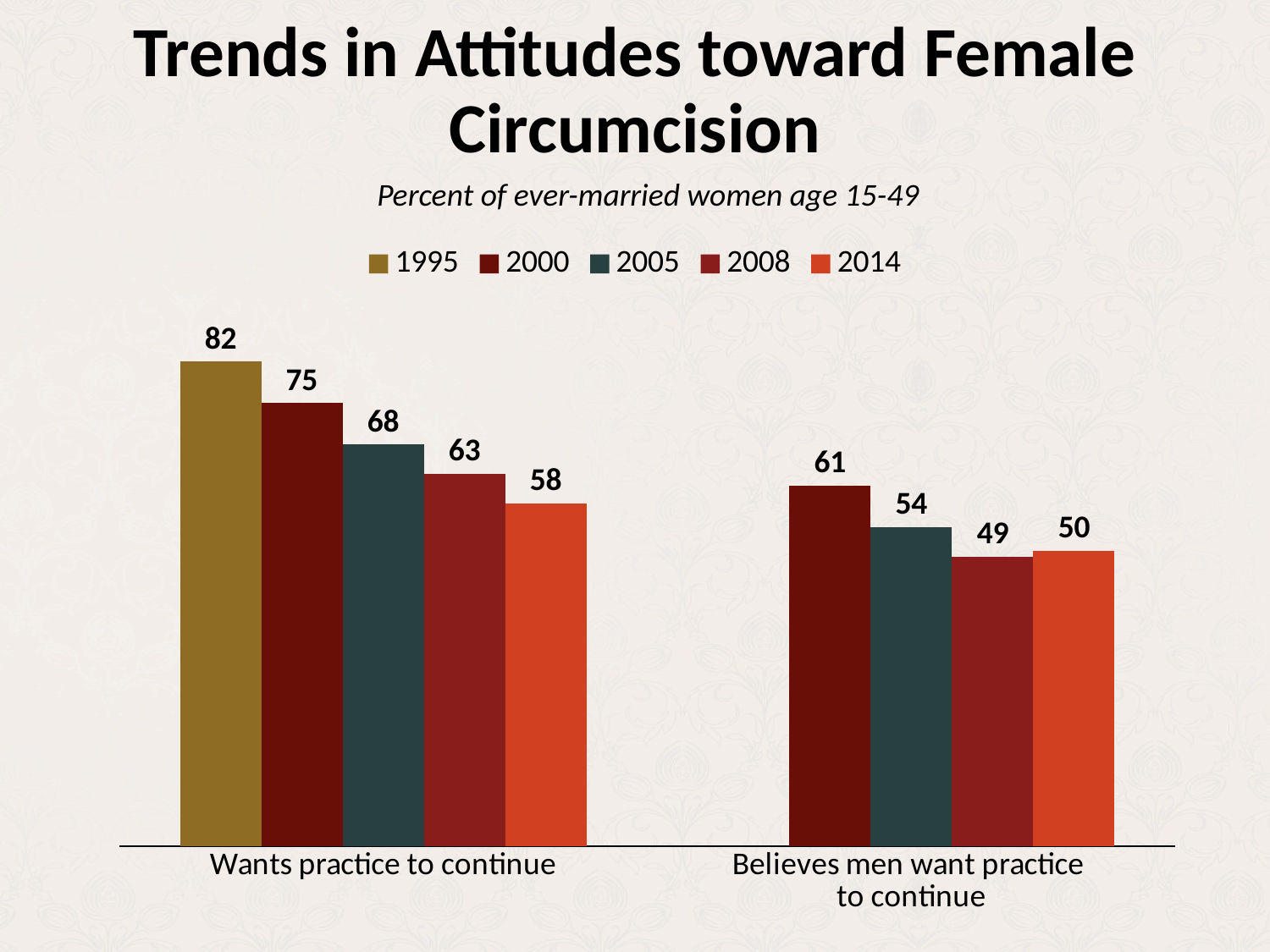

# Trends in Attitudes toward Female Circumcision
Percent of ever-married women age 15-49

### Chart

| Category | 1995 | 2000 | 2005 | 2008 | 2014 |
|---|---|---|---|---|---|
| Wants practice to continue | 82.0 | 75.0 | 68.0 | 63.0 | 58.0 |
| Believes men want practice
to continue | None | 61.0 | 54.0 | 49.0 | 50.0 |